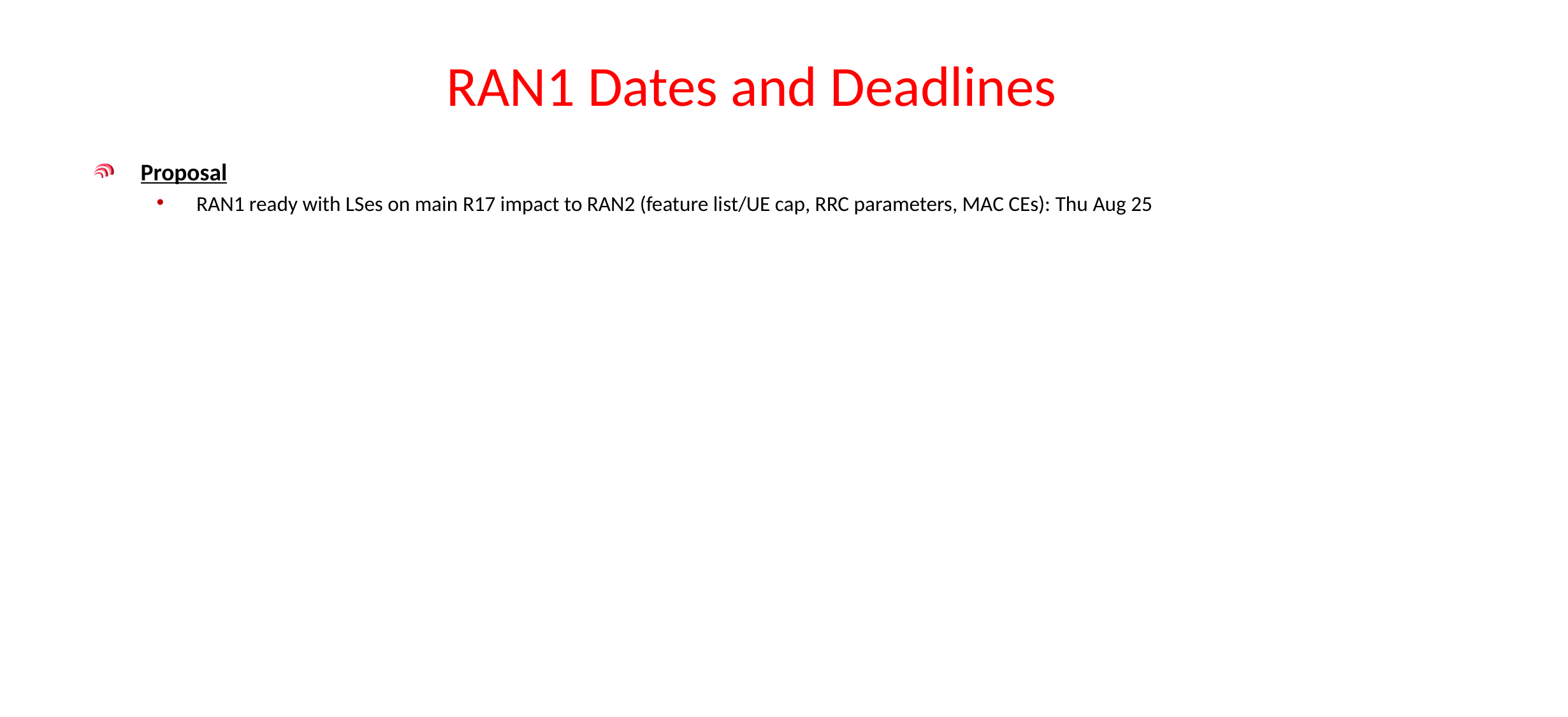

# RAN1 Dates and Deadlines
Proposal
RAN1 ready with LSes on main R17 impact to RAN2 (feature list/UE cap, RRC parameters, MAC CEs): Thu Aug 25